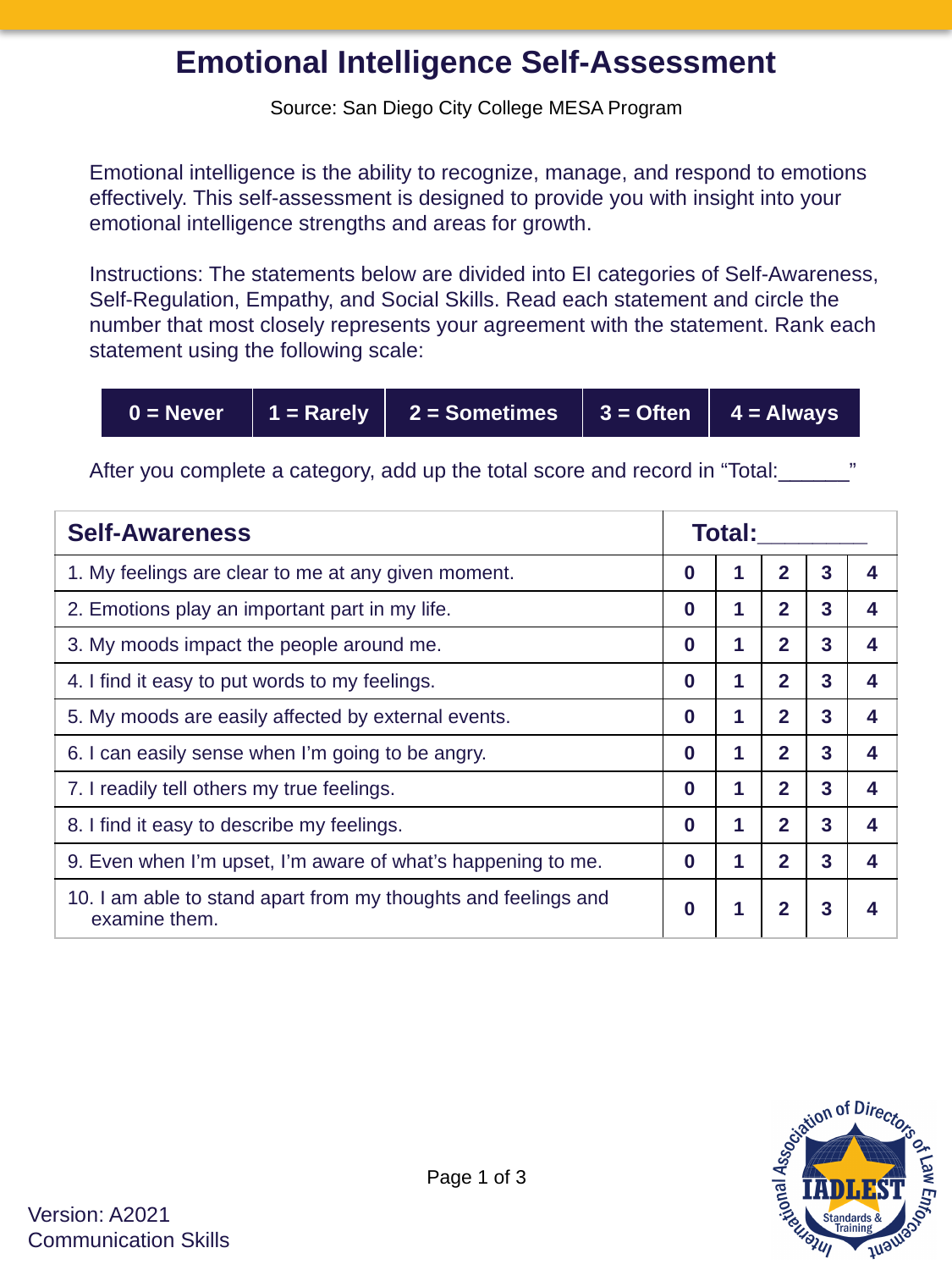

Emotional Intelligence Self-Assessment
Source: San Diego City College MESA Program
Emotional intelligence is the ability to recognize, manage, and respond to emotions effectively. This self-assessment is designed to provide you with insight into your emotional intelligence strengths and areas for growth.

Instructions: The statements below are divided into EI categories of Self-Awareness, Self-Regulation, Empathy, and Social Skills. Read each statement and circle the number that most closely represents your agreement with the statement. Rank each statement using the following scale:
| 0 = Never | 1 = Rarely | 2 = Sometimes | 3 = Often | 4 = Always |
| --- | --- | --- | --- | --- |
After you complete a category, add up the total score and record in “Total:______”
| Self-Awareness | Total:\_\_\_\_\_\_\_\_ |  |  |  |  |
| --- | --- | --- | --- | --- | --- |
| 1. My feelings are clear to me at any given moment. | 0 | 1 | 2 | 3 | 4 |
| 2. Emotions play an important part in my life. | 0 | 1 | 2 | 3 | 4 |
| 3. My moods impact the people around me. | 0 | 1 | 2 | 3 | 4 |
| 4. I find it easy to put words to my feelings. | 0 | 1 | 2 | 3 | 4 |
| 5. My moods are easily affected by external events. | 0 | 1 | 2 | 3 | 4 |
| 6. I can easily sense when I’m going to be angry. | 0 | 1 | 2 | 3 | 4 |
| 7. I readily tell others my true feelings. | 0 | 1 | 2 | 3 | 4 |
| 8. I find it easy to describe my feelings. | 0 | 1 | 2 | 3 | 4 |
| 9. Even when I’m upset, I’m aware of what’s happening to me. | 0 | 1 | 2 | 3 | 4 |
| 10. I am able to stand apart from my thoughts and feelings and examine them. | 0 | 1 | 2 | 3 | 4 |
Page 1 of 3